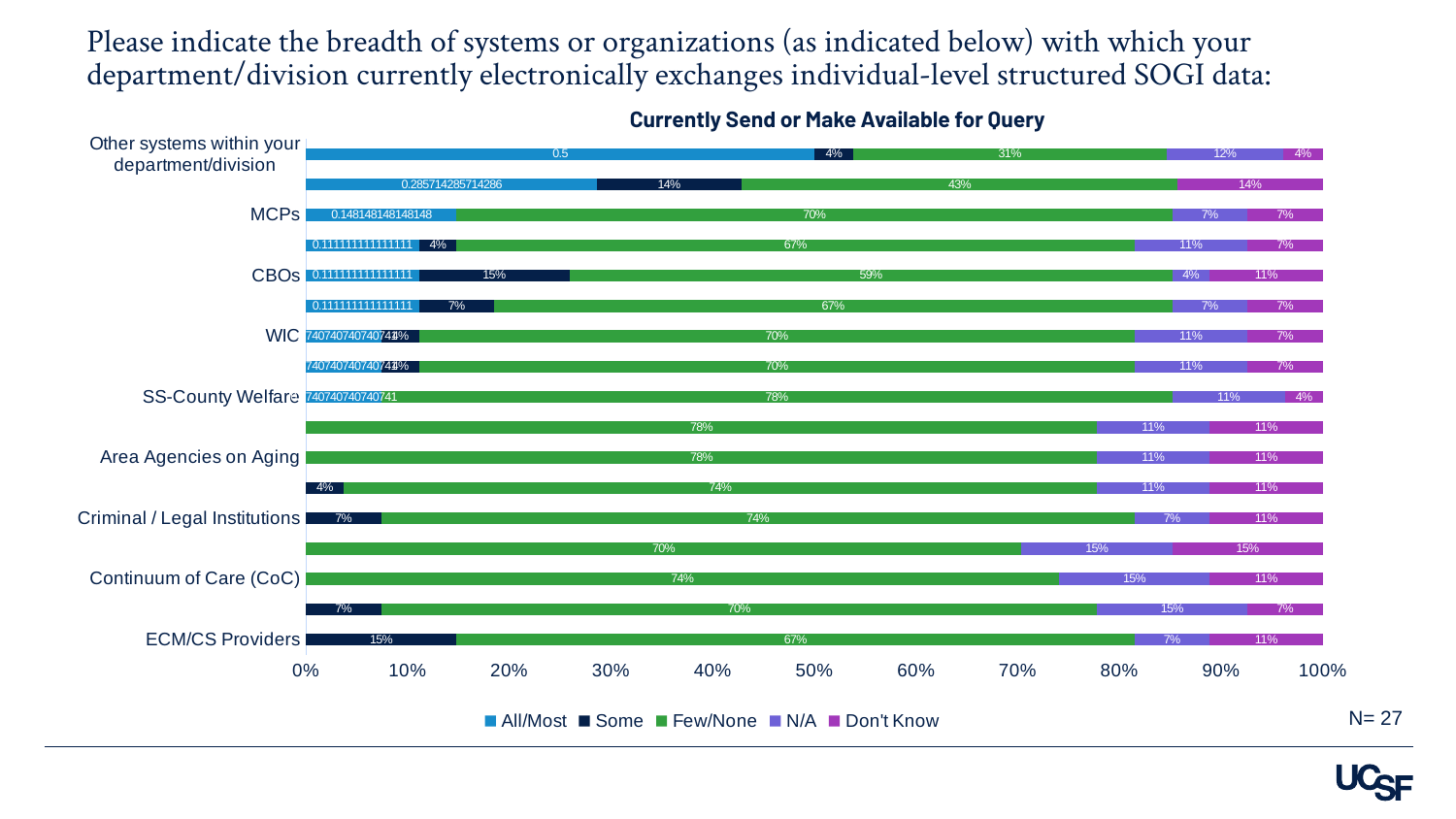

# Please indicate the breadth of systems or organizations (as indicated below) with which your department/division currently electronically exchanges individual-level structured SOGI data:
Currently Send or Make Available for Query

### Chart

| Category | All/Most | Some | Few/None | N/A | Don't Know |
|---|---|---|---|---|---|
| ECM/CS Providers | None | 0.14814814814814814 | 0.6666666666666666 | 0.07407407407407407 | 0.1111111111111111 |
| Housing CBOs | None | 0.07407407407407407 | 0.7037037037037037 | 0.14814814814814814 | 0.07407407407407407 |
| Continuum of Care (CoC) | None | None | 0.7407407407407407 | 0.14814814814814814 | 0.1111111111111111 |
| 211 | None | None | 0.7037037037037037 | 0.14814814814814814 | 0.14814814814814814 |
| Criminal / Legal Institutions | None | 0.07407407407407407 | 0.7407407407407407 | 0.07407407407407407 | 0.1111111111111111 |
| Schools/Local Education Agencies (LEAs) | None | 0.037037037037037035 | 0.7407407407407407 | 0.1111111111111111 | 0.1111111111111111 |
| Area Agencies on Aging | None | None | 0.7777777777777778 | 0.1111111111111111 | 0.1111111111111111 |
| Regional Centers | None | None | 0.7777777777777778 | 0.1111111111111111 | 0.1111111111111111 |
| SS-County Welfare | 0.07407407407407407 | None | 0.7777777777777778 | 0.1111111111111111 | 0.037037037037037035 |
| SS-Benefits | 0.07407407407407407 | 0.037037037037037035 | 0.7037037037037037 | 0.1111111111111111 | 0.07407407407407407 |
| WIC | 0.07407407407407407 | 0.037037037037037035 | 0.7037037037037037 | 0.1111111111111111 | 0.07407407407407407 |
| Hospitals | 0.1111111111111111 | 0.07407407407407407 | 0.6666666666666666 | 0.07407407407407407 | 0.07407407407407407 |
| CBOs | 0.1111111111111111 | 0.14814814814814814 | 0.5925925925925926 | 0.037037037037037035 | 0.1111111111111111 |
| County Public Health | 0.1111111111111111 | 0.037037037037037035 | 0.6666666666666666 | 0.1111111111111111 | 0.07407407407407407 |
| MCPs | 0.14814814814814814 | None | 0.7037037037037037 | 0.07407407407407407 | 0.07407407407407407 |
| County Substance Use Disorder (SUD) Services | 0.2857142857142857 | 0.14285714285714285 | 0.42857142857142855 | None | 0.14285714285714285 |
| Other systems within your department/division | 0.5 | 0.038461538461538464 | 0.3076923076923077 | 0.11538461538461539 | 0.038461538461538464 |
N= 27